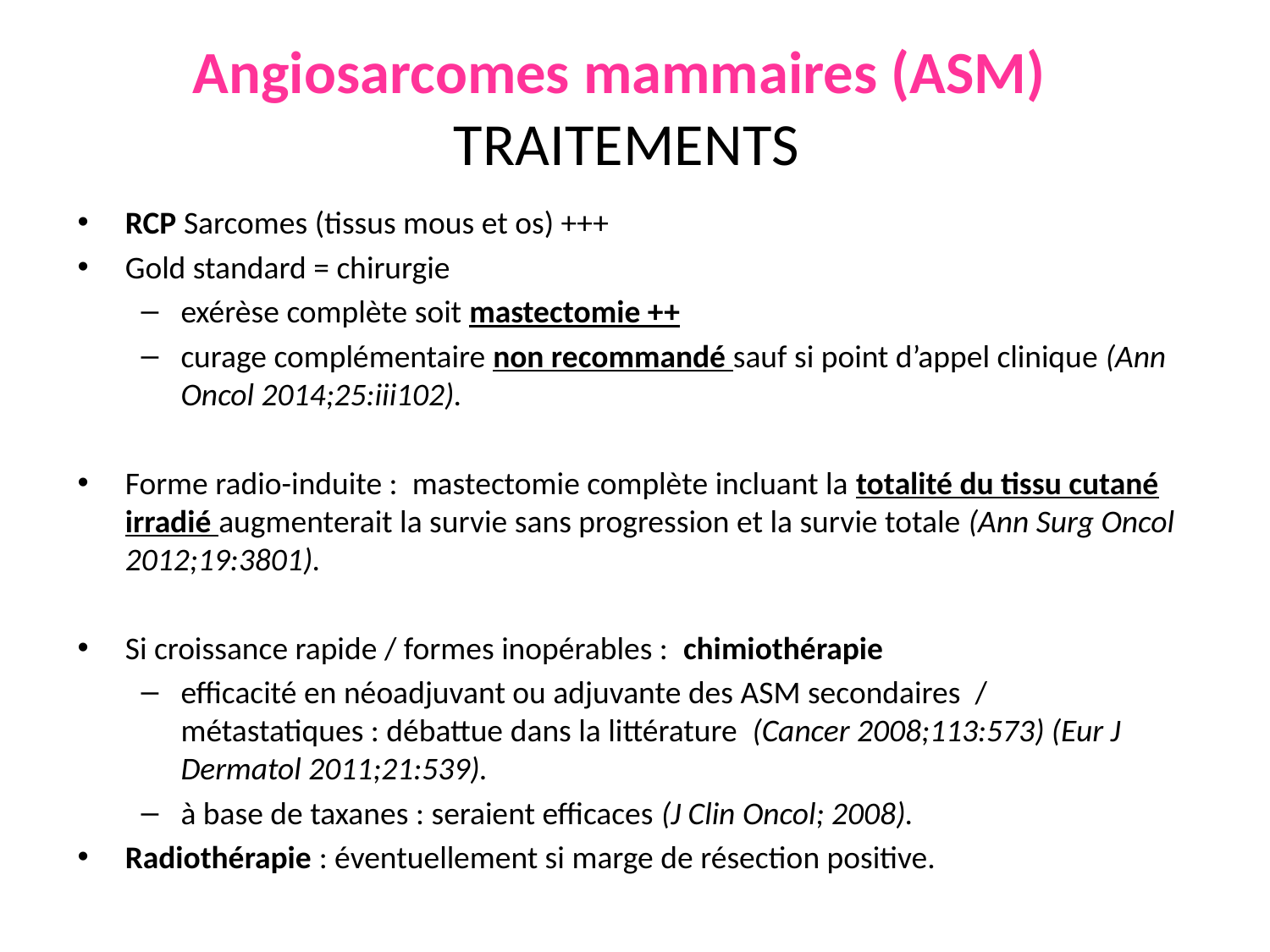

# Angiosarcomes mammaires (ASM) TRAITEMENTS
RCP Sarcomes (tissus mous et os) +++
Gold standard = chirurgie
exérèse complète soit mastectomie ++
curage complémentaire non recommandé sauf si point d’appel clinique (Ann Oncol 2014;25:iii102).

Forme radio-induite :  mastectomie complète incluant la totalité du tissu cutané irradié augmenterait la survie sans progression et la survie totale (Ann Surg Oncol 2012;19:3801).

Si croissance rapide / formes inopérables :  chimiothérapie
efficacité en néoadjuvant ou adjuvante des ASM secondaires  / métastatiques : débattue dans la littérature  (Cancer 2008;113:573) (Eur J Dermatol 2011;21:539).
à base de taxanes : seraient efficaces (J Clin Oncol; 2008).
Radiothérapie : éventuellement si marge de résection positive.